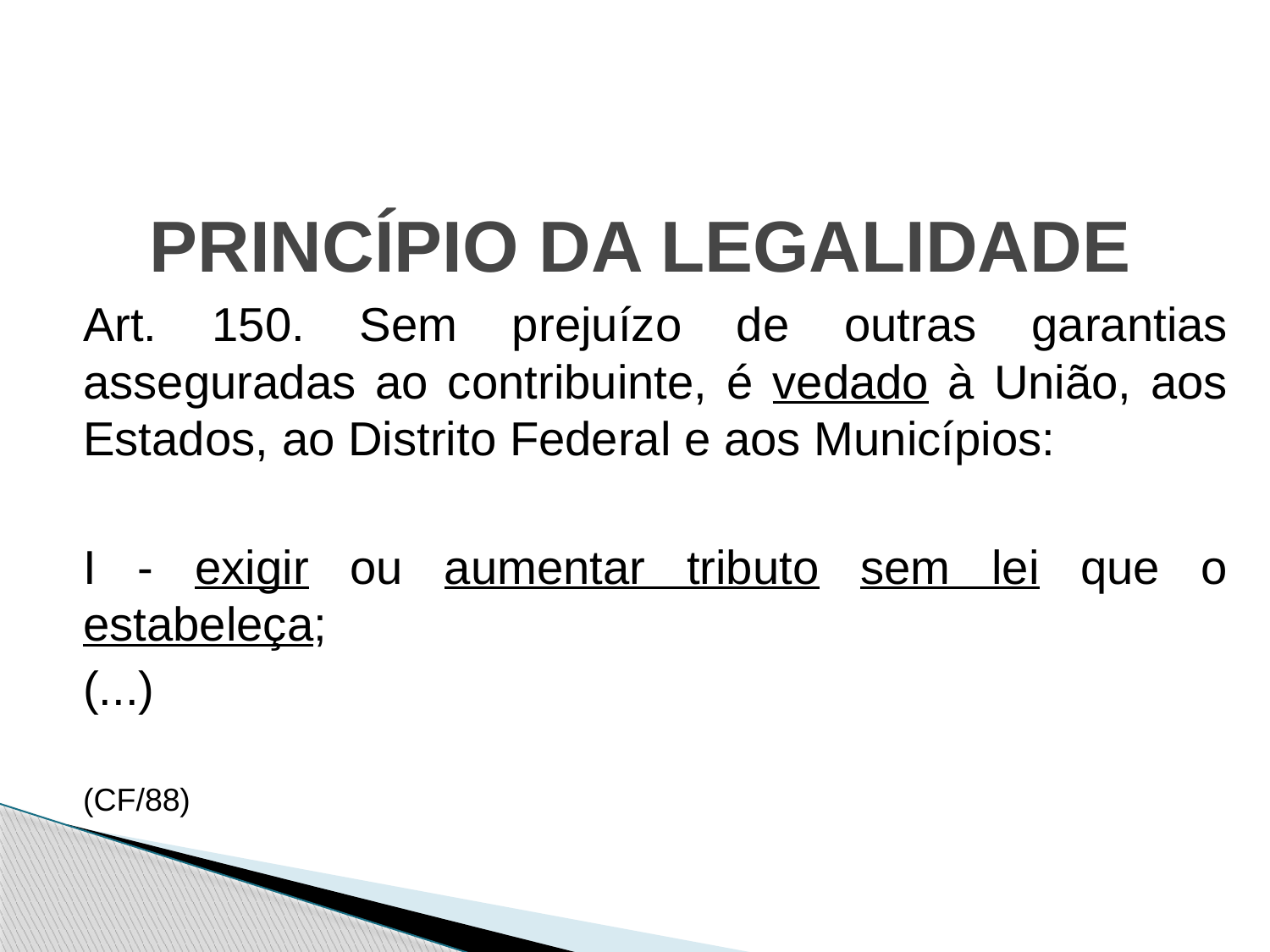

# PRINCÍPIO DA LEGALIDADE
	Art. 150. Sem prejuízo de outras garantias asseguradas ao contribuinte, é vedado à União, aos Estados, ao Distrito Federal e aos Municípios:

	I - exigir ou aumentar tributo sem lei que o estabeleça;
	(...)
						                         	    (CF/88)